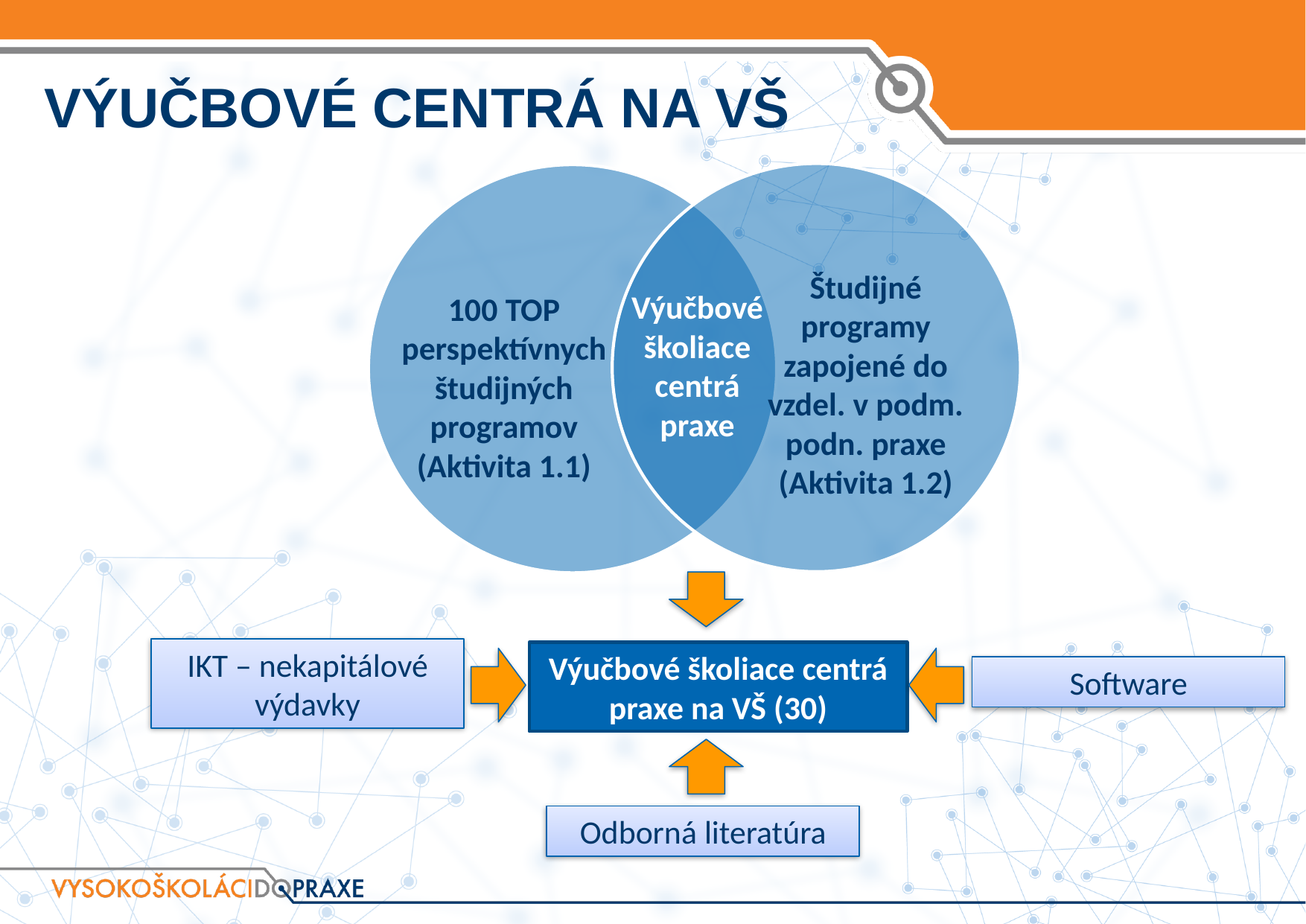

# Výučbové centrá na VŠ

Študijné programy zapojené do vzdel. v podm. podn. praxe
(Aktivita 1.2)
Výučbové školiace centrá praxe
100 TOP perspektívnych študijných programov (Aktivita 1.1)

IKT – nekapitálové výdavky
Výučbové školiace centrá praxe na VŠ (30)
Software

Odborná literatúra